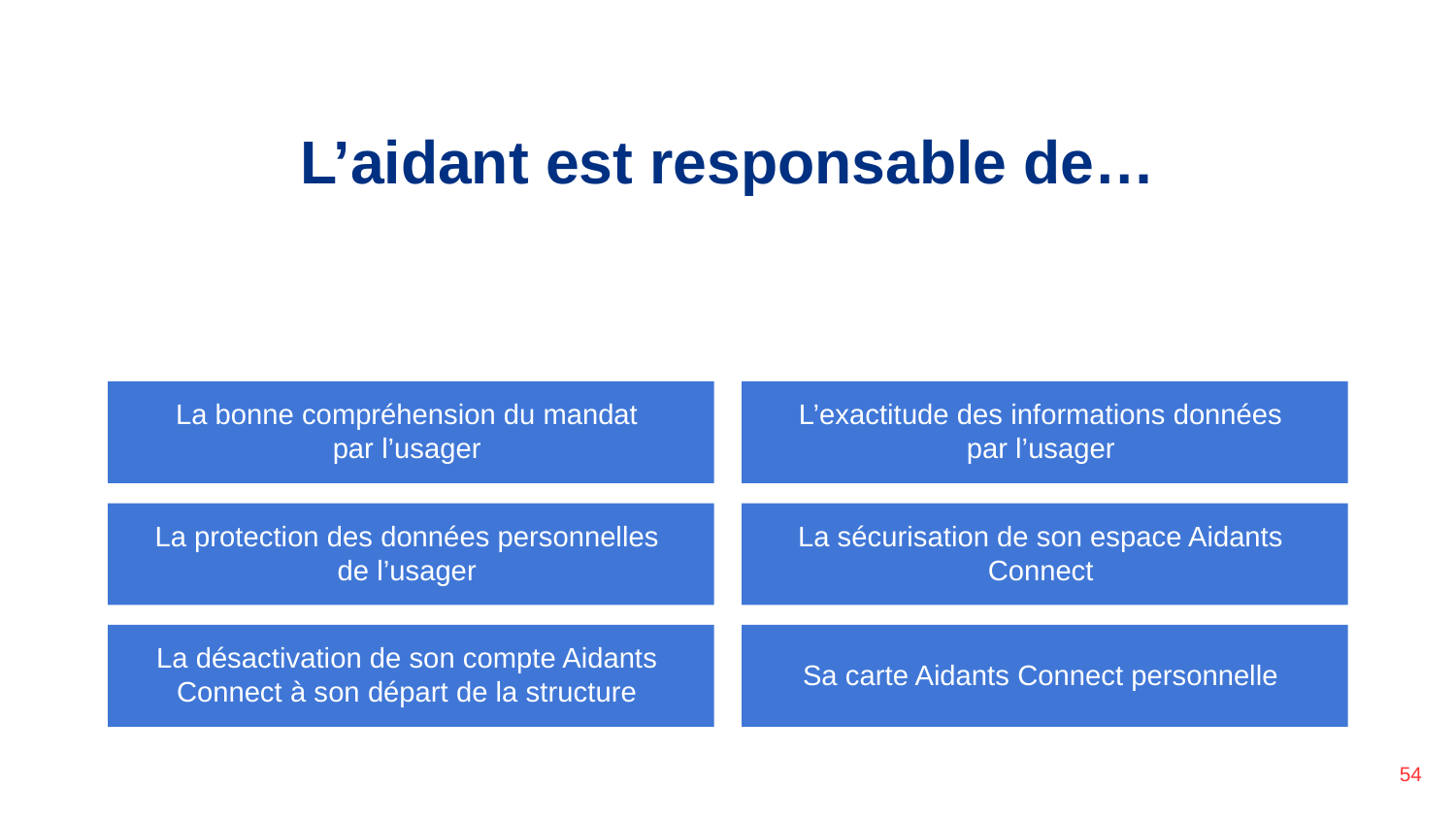

L’aidant est responsable de…

La bonne compréhension du mandat par l’usager

L’exactitude des informations données par l’usager

La protection des données personnelles de l’usager

La sécurisation de son espace Aidants Connect

La désactivation de son compte Aidants Connect à son départ de la structure

Sa carte Aidants Connect personnelle
54